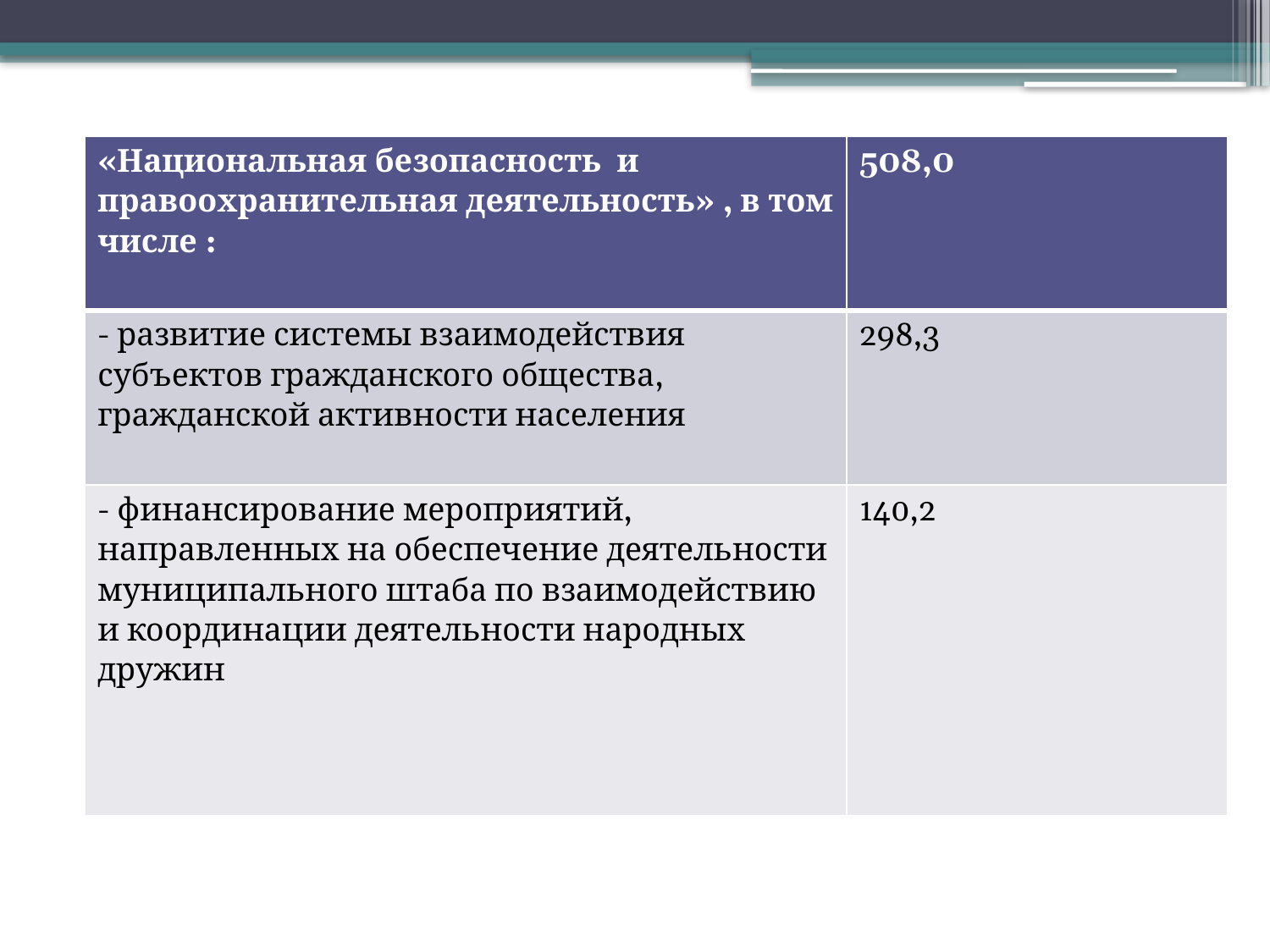

| «Национальная безопасность и правоохранительная деятельность» , в том числе : | 508,0 |
| --- | --- |
| - развитие системы взаимодействия субъектов гражданского общества, гражданской активности населения | 298,3 |
| - финансирование мероприятий, направленных на обеспечение деятельности муниципального штаба по взаимодействию и координации деятельности народных дружин | 140,2 |